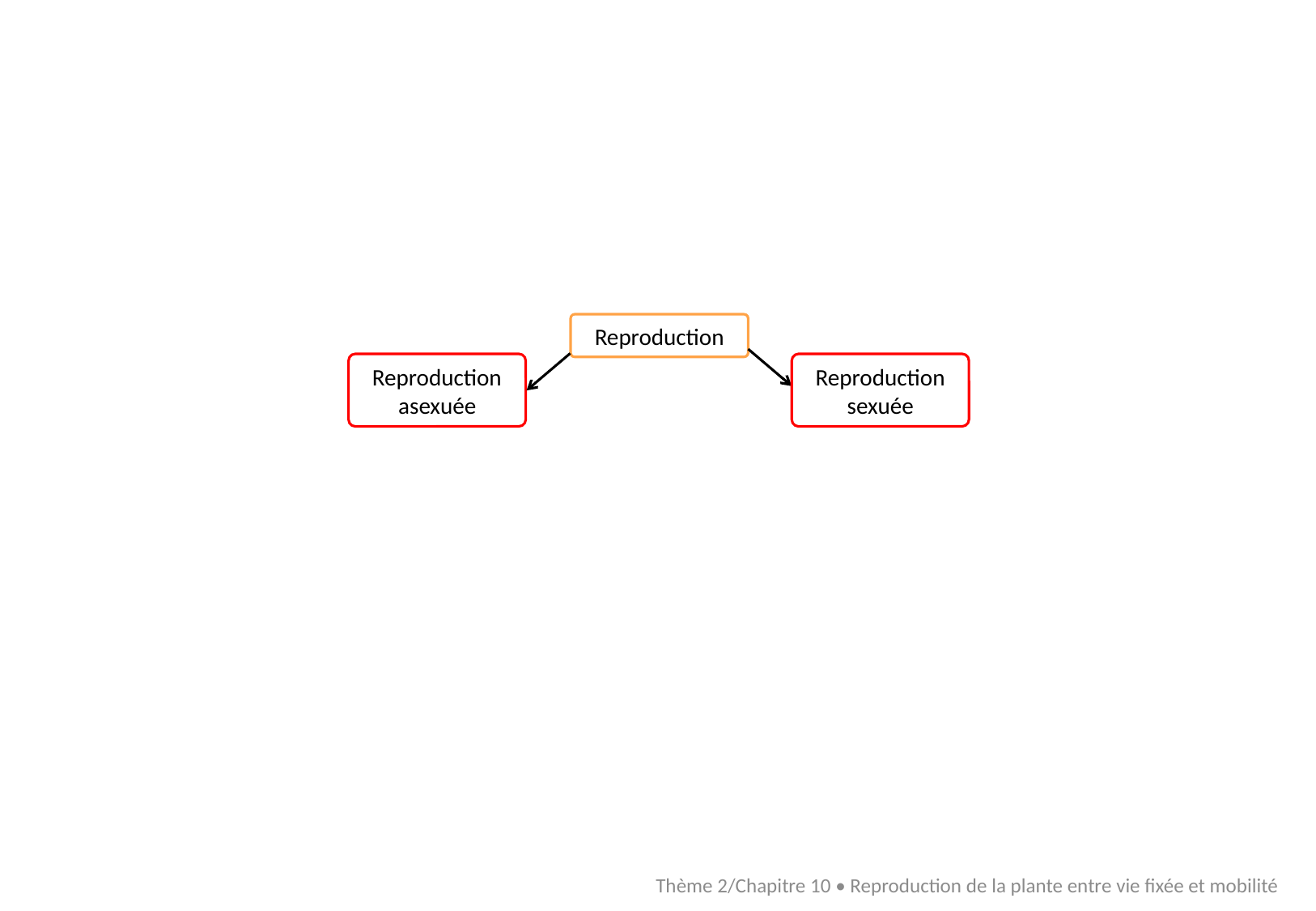

Reproduction
Reproduction asexuée
Reproduction sexuée
Thème 2/Chapitre 10 • Reproduction de la plante entre vie fixée et mobilité